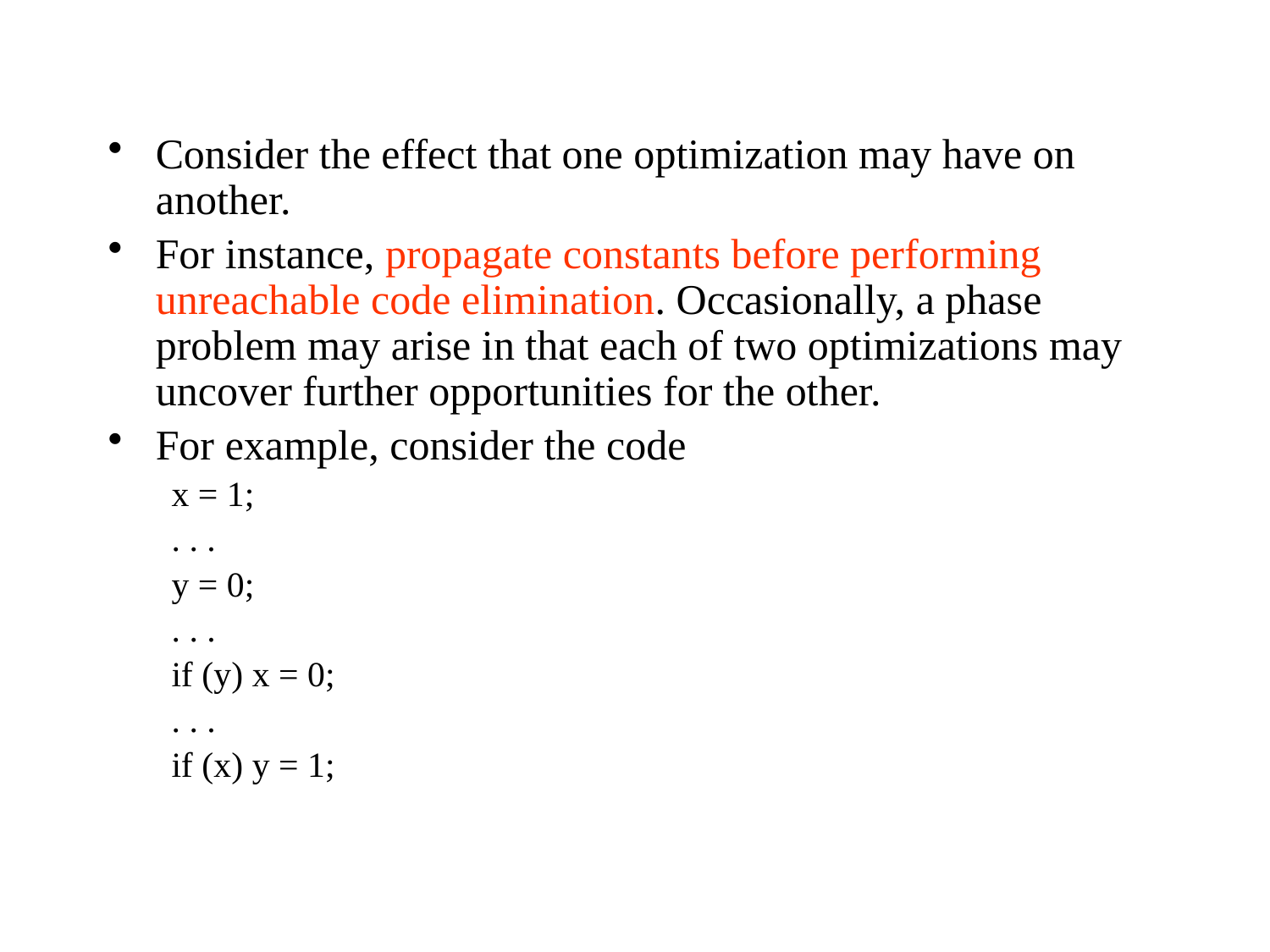

Consider the effect that one optimization may have on another.
For instance, propagate constants before performing unreachable code elimination. Occasionally, a phase problem may arise in that each of two optimizations may uncover further opportunities for the other.
For example, consider the code
x = 1;
. . .
y = 0;
. . .
if (y) x = 0;
. . .
if (x) y = 1;